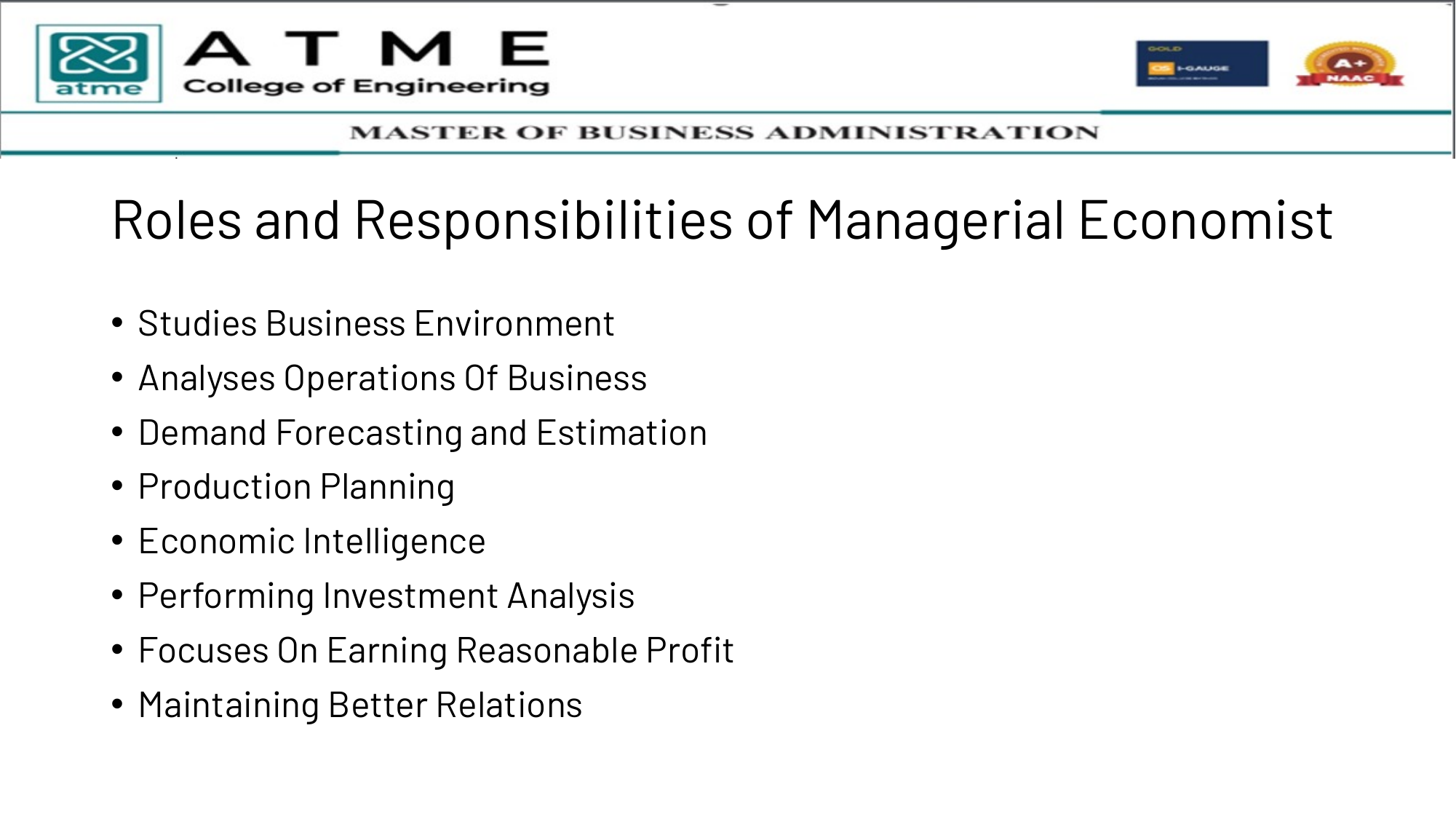

# Roles and Responsibilities of Managerial Economist
Studies Business Environment
Analyses Operations Of Business
Demand Forecasting and Estimation
Production Planning
Economic Intelligence
Performing Investment Analysis
Focuses On Earning Reasonable Profit
Maintaining Better Relations